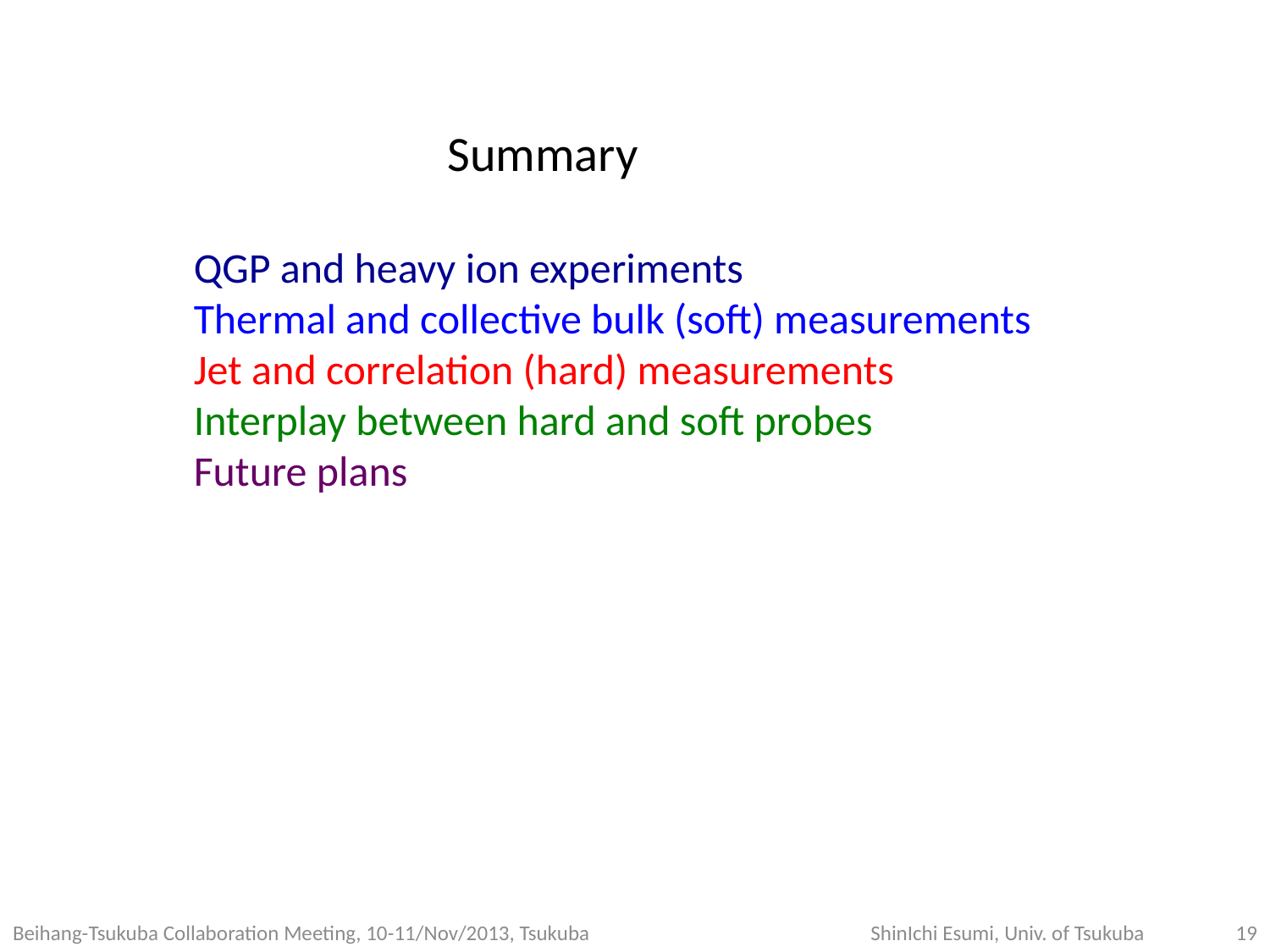

Summary

QGP and heavy ion experiments
Thermal and collective bulk (soft) measurements
Jet and correlation (hard) measurements
Interplay between hard and soft probes
Future plans
Beihang-Tsukuba Collaboration Meeting, 10-11/Nov/2013, Tsukuba
ShinIchi Esumi, Univ. of Tsukuba
19